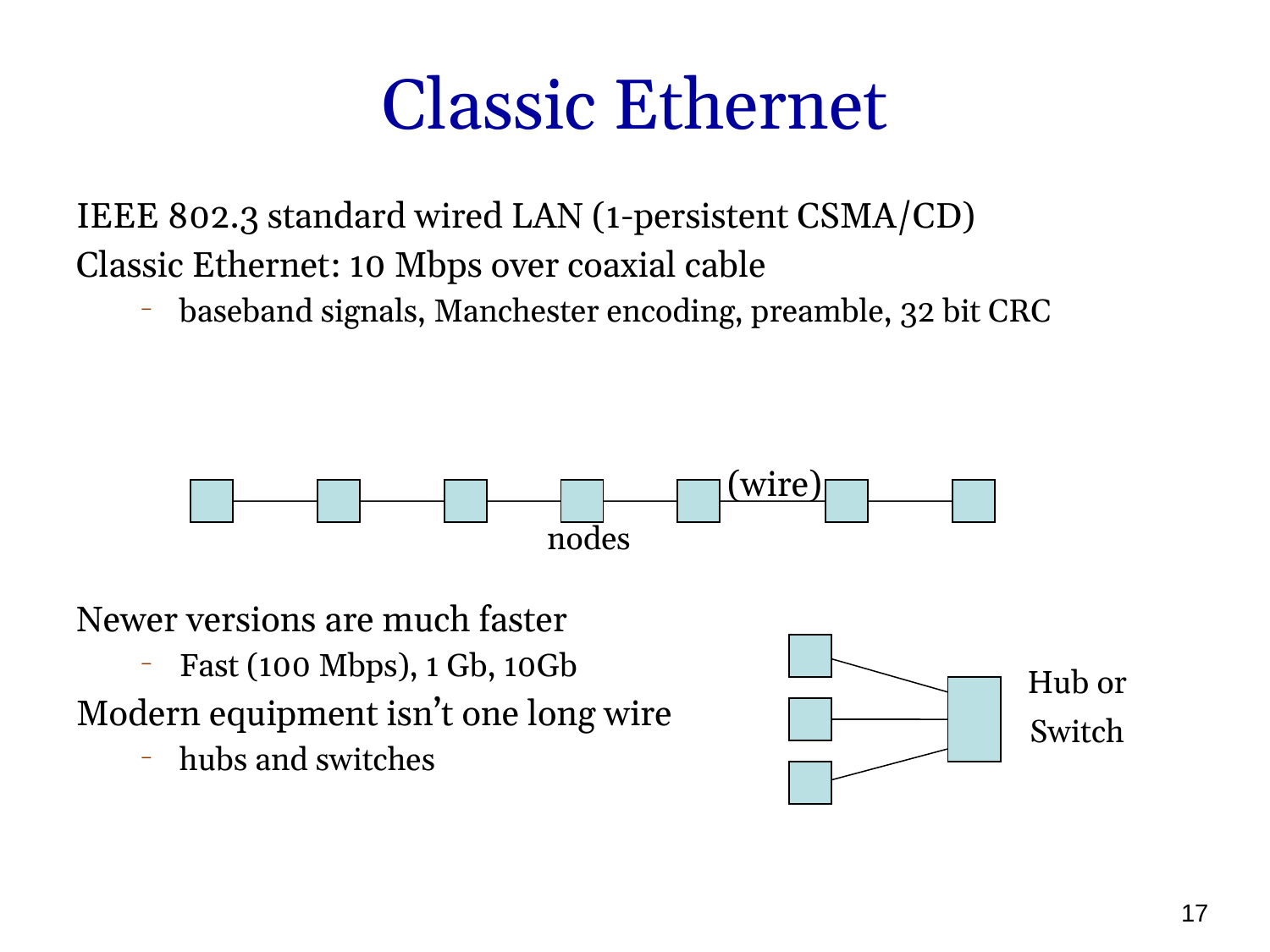

# Classic Ethernet
IEEE 802.3 standard wired LAN (1-persistent CSMA/CD)
Classic Ethernet: 10 Mbps over coaxial cable
baseband signals, Manchester encoding, preamble, 32 bit CRC

Newer versions are much faster
Fast (100 Mbps), 1 Gb, 10Gb
Modern equipment isn’t one long wire
hubs and switches
(wire)

nodes

Hub or
Switch

 17